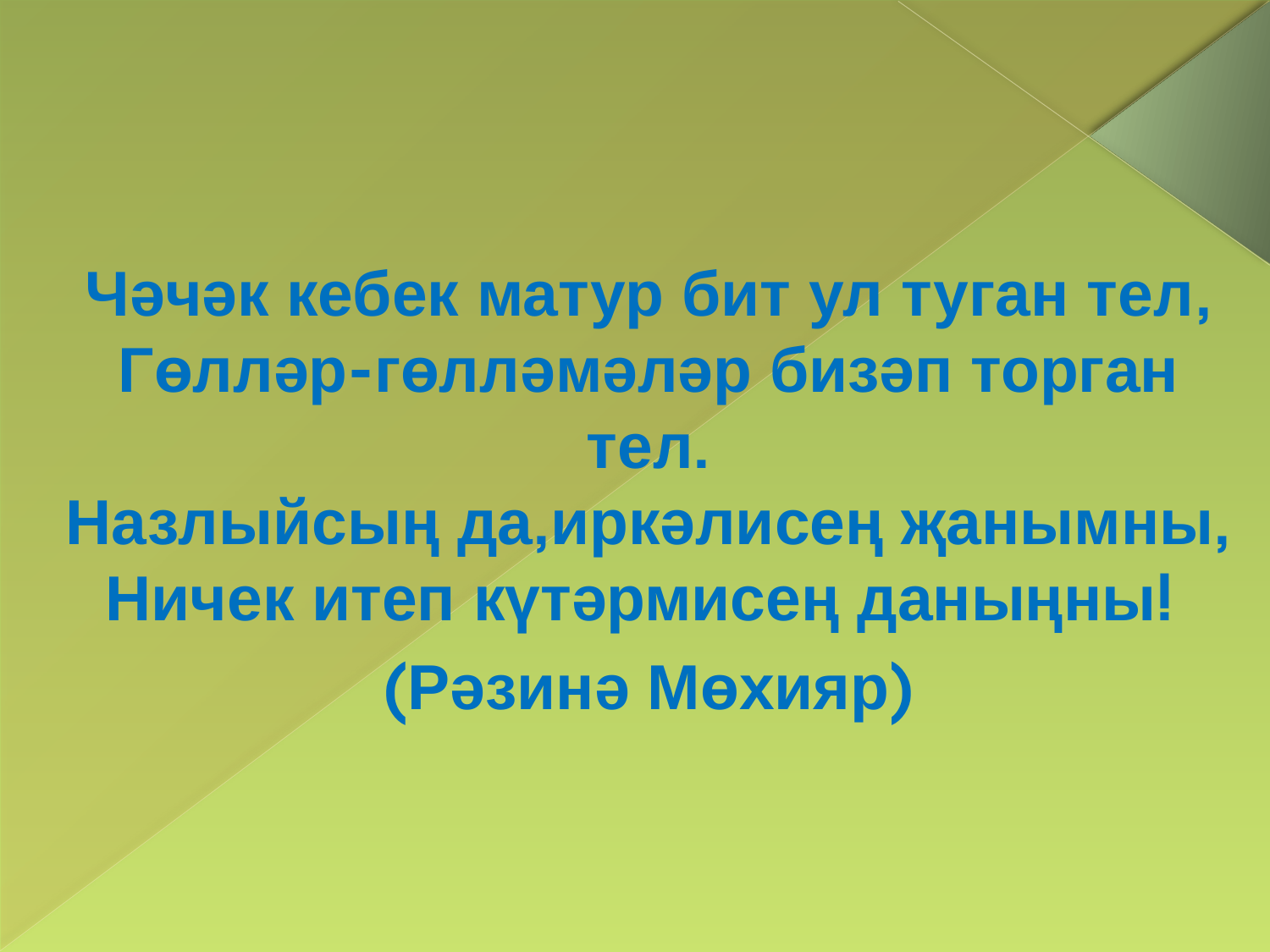

#
Чәчәк кебек матур бит ул туган тел,
Гөлләр-гөлләмәләр бизәп торган тел.
Назлыйсың да,иркәлисең җанымны,
Ничек итеп күтәрмисең даныңны!
(Рәзинә Мөхияр)